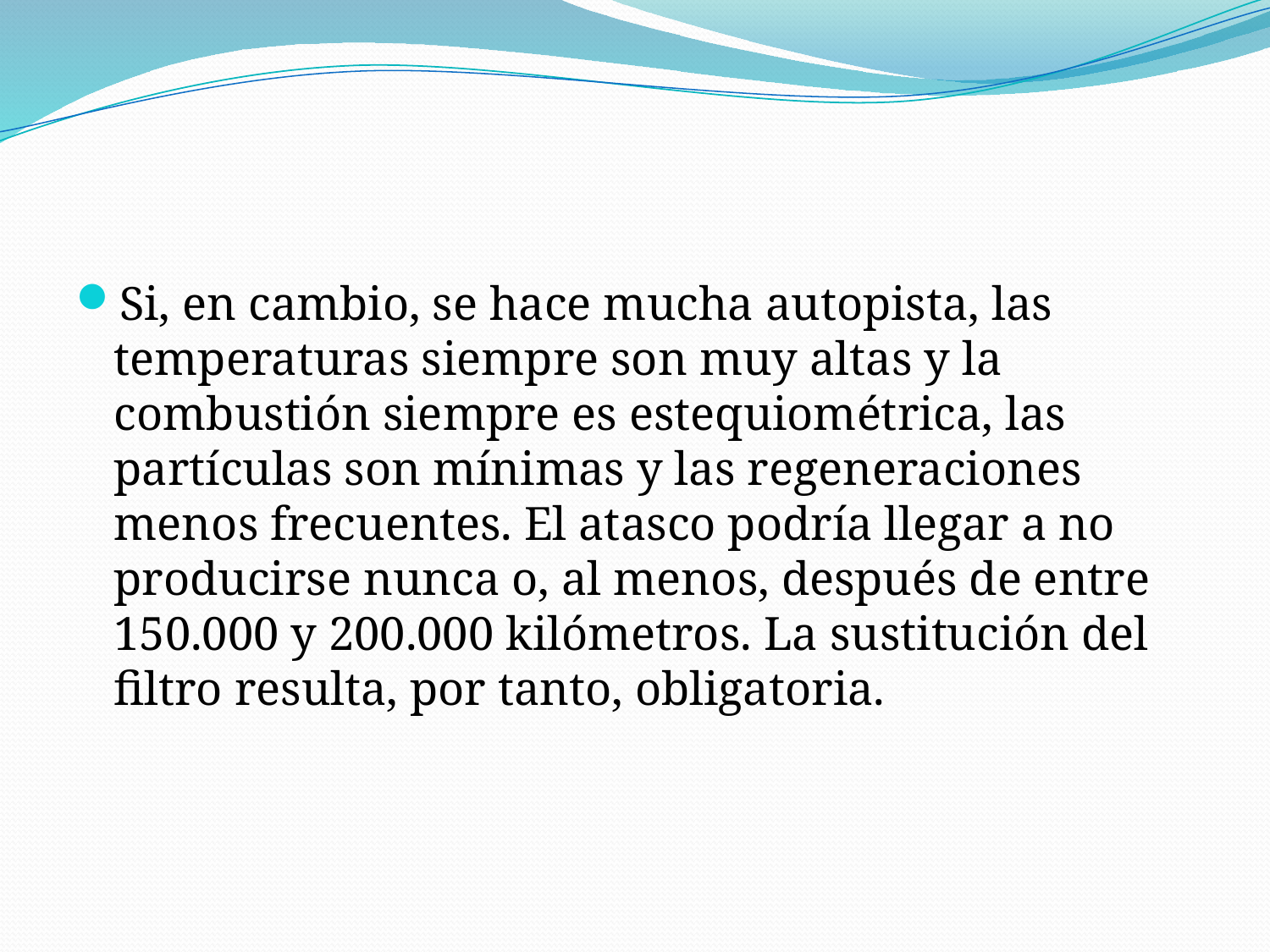

#
Si, en cambio, se hace mucha autopista, las temperaturas siempre son muy altas y la combustión siempre es estequiométrica, las partículas son mínimas y las regeneraciones menos frecuentes. El atasco podría llegar a no producirse nunca o, al menos, después de entre 150.000 y 200.000 kilómetros. La sustitución del filtro resulta, por tanto, obligatoria.